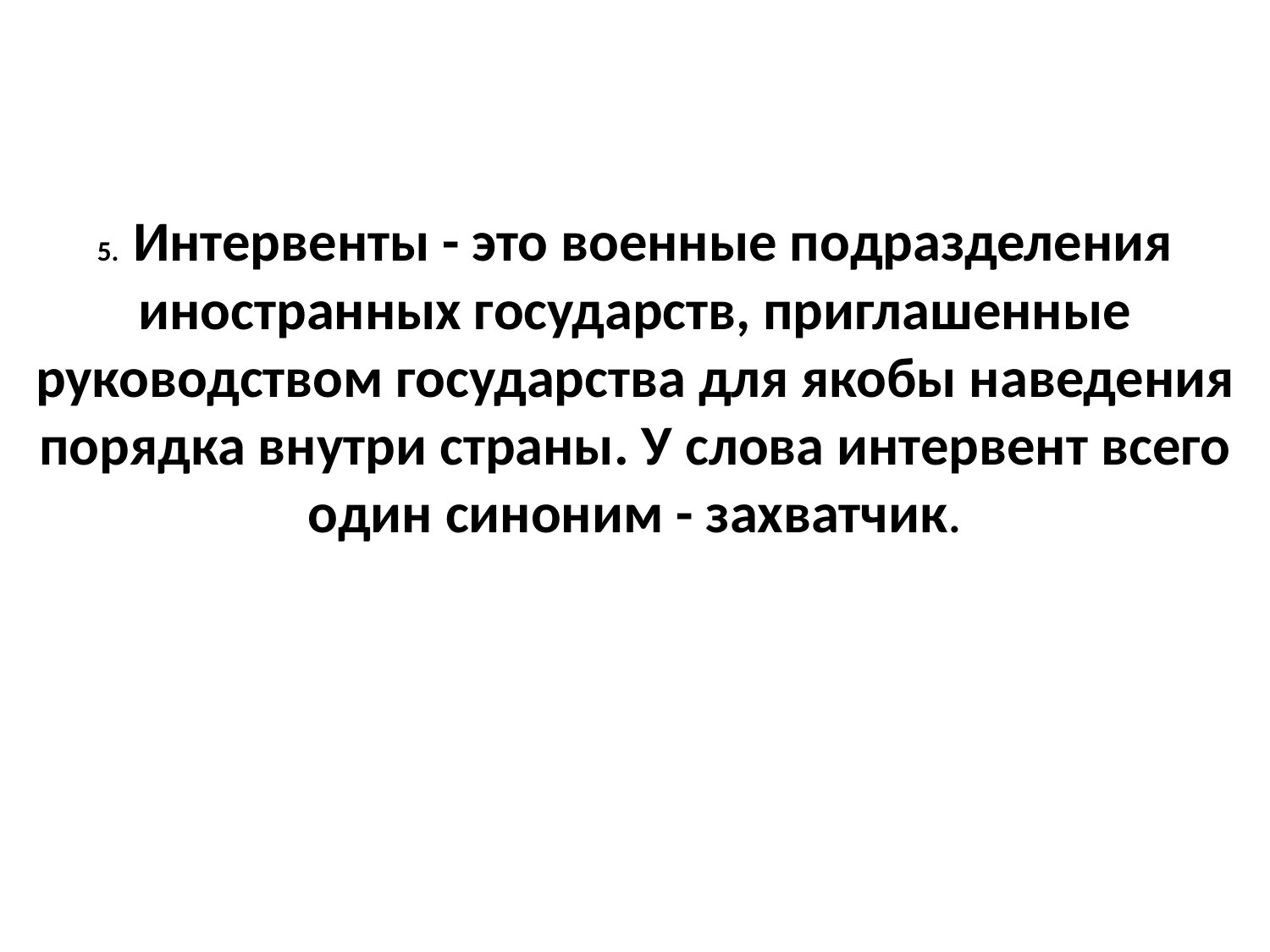

# 5. Интервенты - это военные подразделения иностранных государств, приглашенные руководством государства для якобы наведения порядка внутри страны. У слова интервент всего один синоним - захватчик.